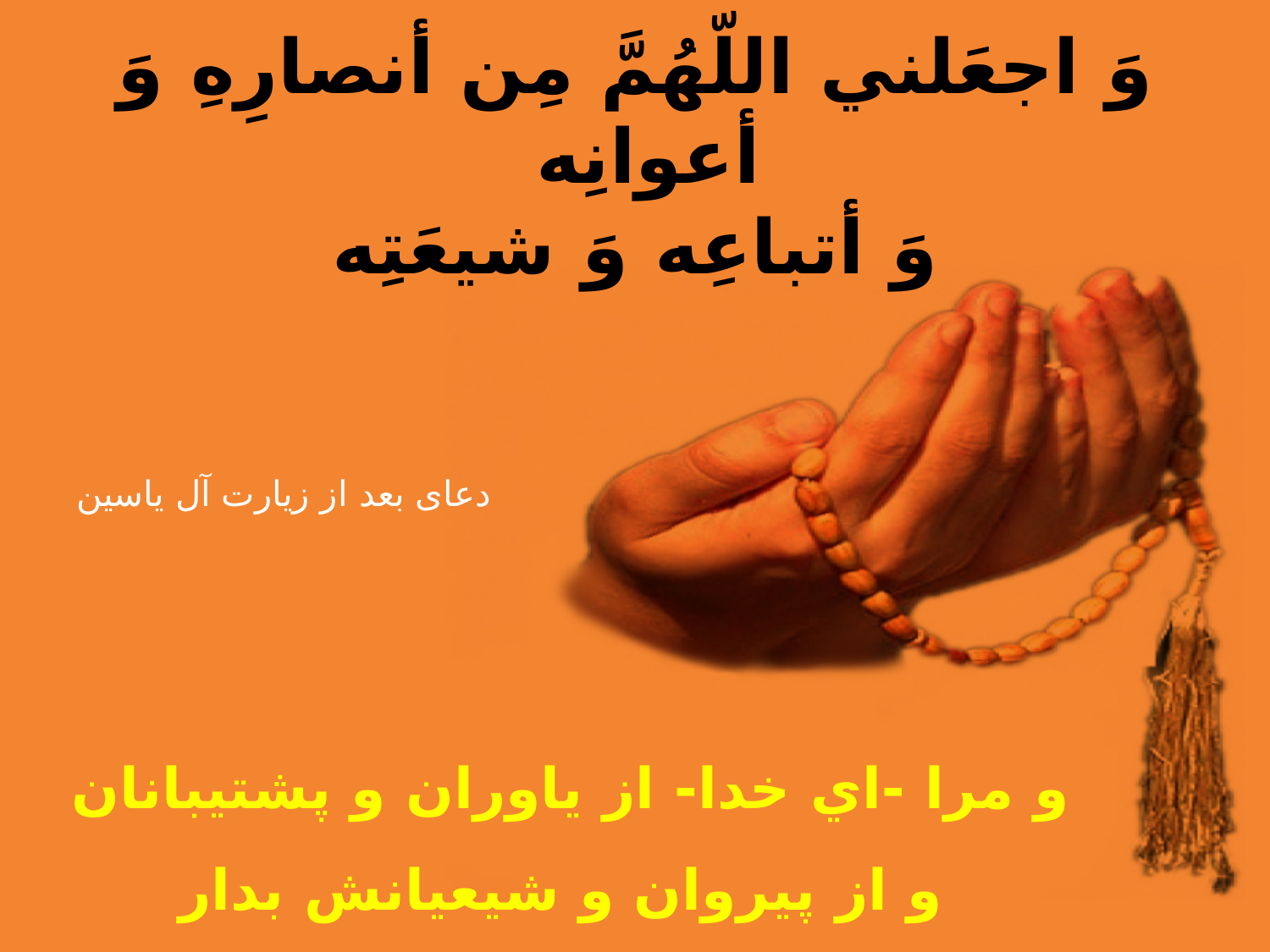

وَ اجعَلني اللّهُمَّ مِن أنصارِهِ وَ أعوانِه
وَ أتباعِه وَ شيعَتِه
و مرا -اي خدا- از ياوران و پشتيبانان
و از پيروان و شيعيانش بدار